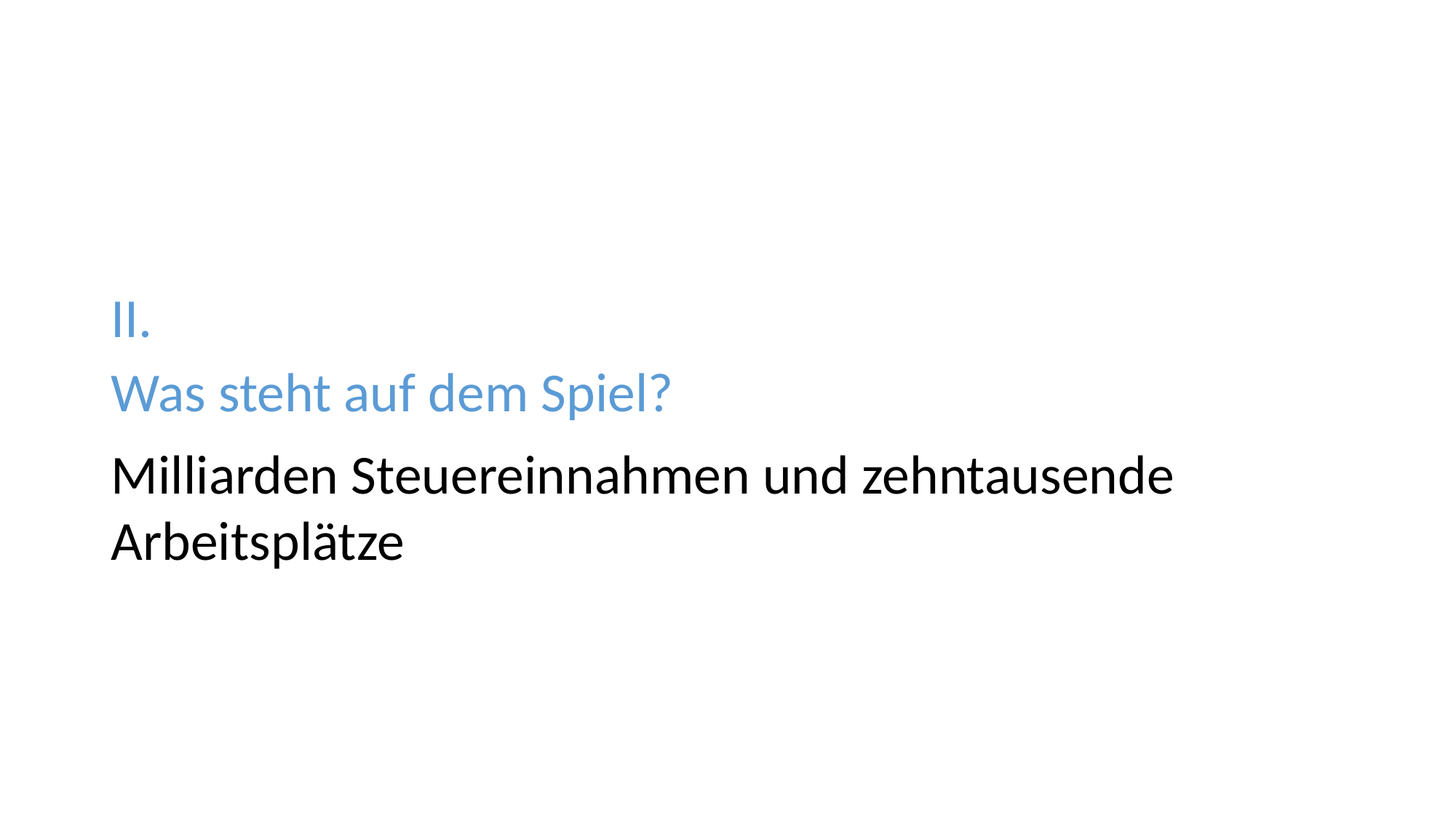

#

II.
Was steht auf dem Spiel?
Milliarden Steuereinnahmen und zehntausende Arbeitsplätze